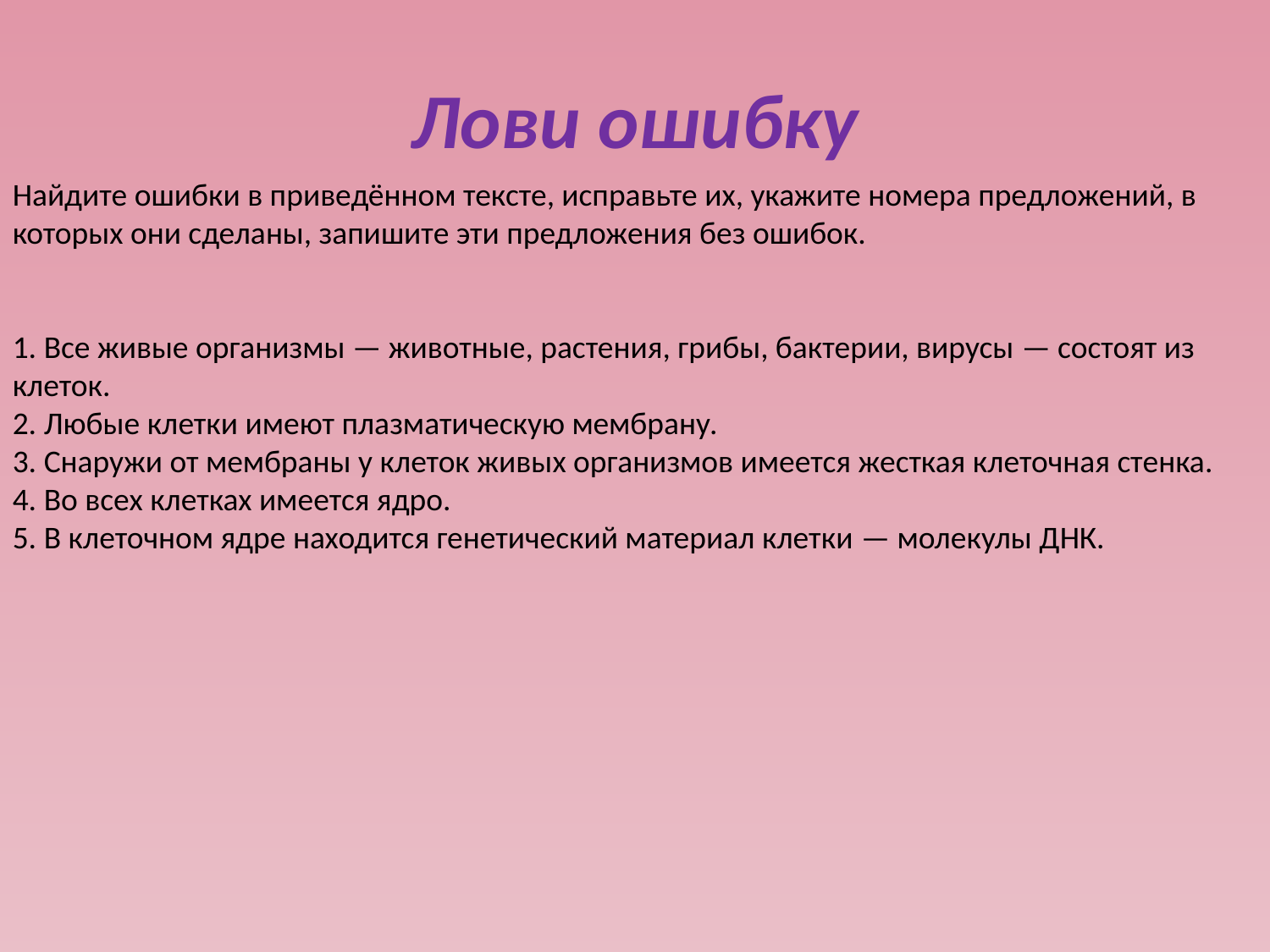

Лови ошибку
Найдите ошибки в приведённом тексте, исправьте их, укажите номера предложений, в которых они сделаны, запишите эти предложения без ошибок.

1. Все живые организмы — животные, растения, грибы, бактерии, вирусы — состоят из клеток.
2. Любые клетки имеют плазматическую мембрану.
3. Снаружи от мембраны у клеток живых организмов имеется жесткая клеточная стенка.
4. Во всех клетках имеется ядро.
5. В клеточном ядре находится генетический материал клетки — молекулы ДНК.